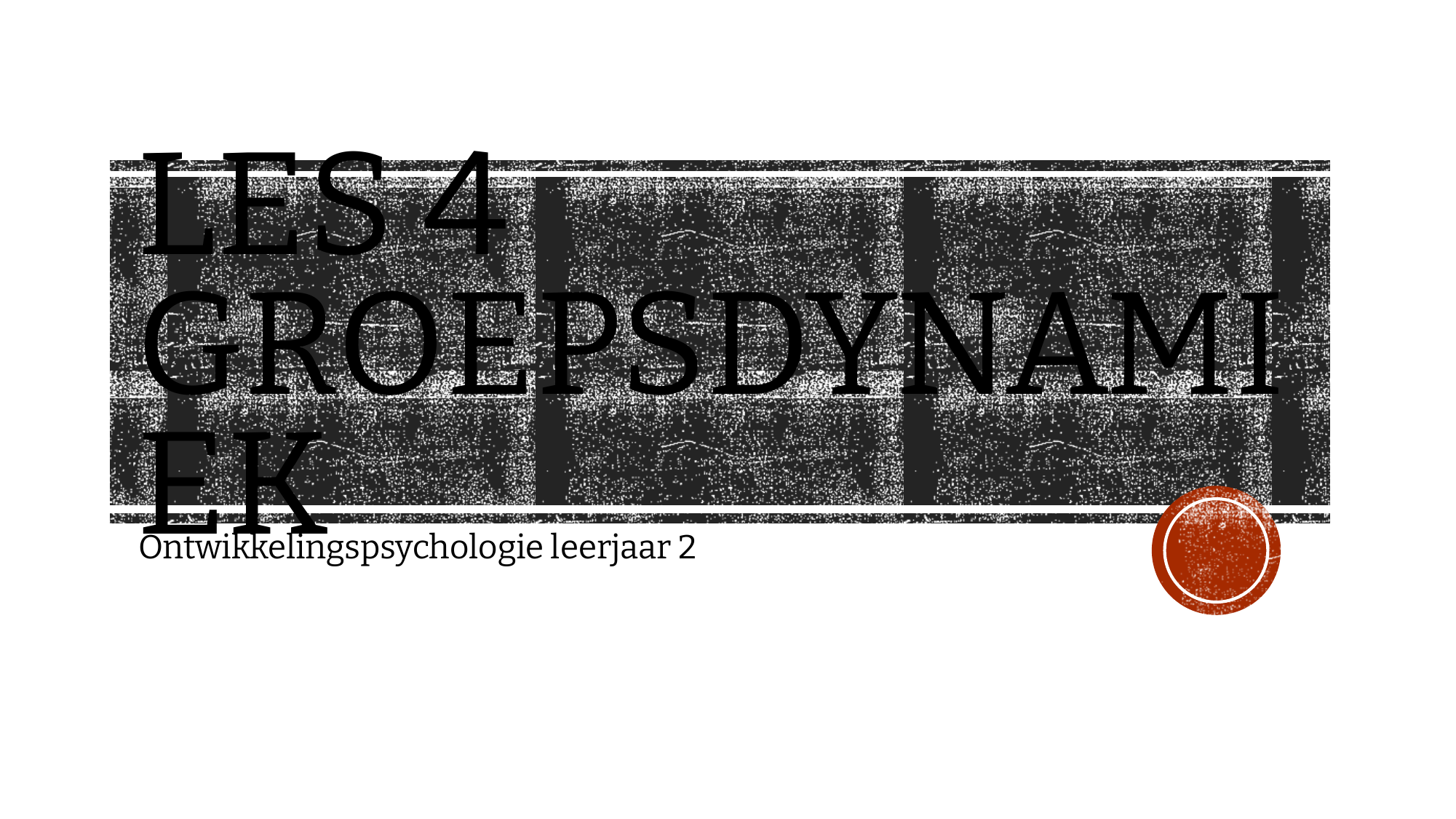

# Les 4 groepsdynamiek
Ontwikkelingspsychologie leerjaar 2